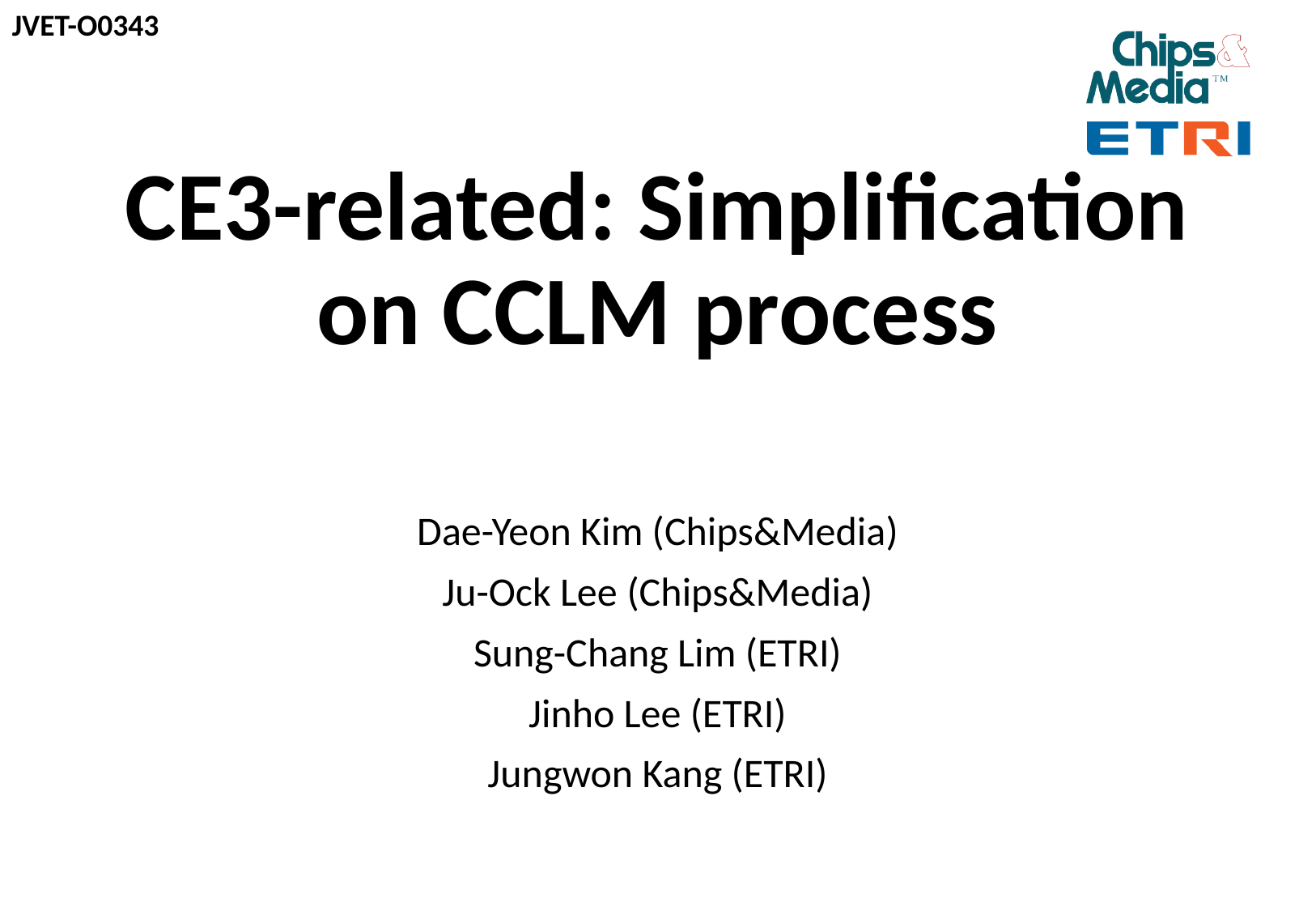

# CE3-related: Simplification on CCLM process
Dae-Yeon Kim (Chips&Media)
Ju-Ock Lee (Chips&Media)
Sung-Chang Lim (ETRI)
Jinho Lee (ETRI)
Jungwon Kang (ETRI)